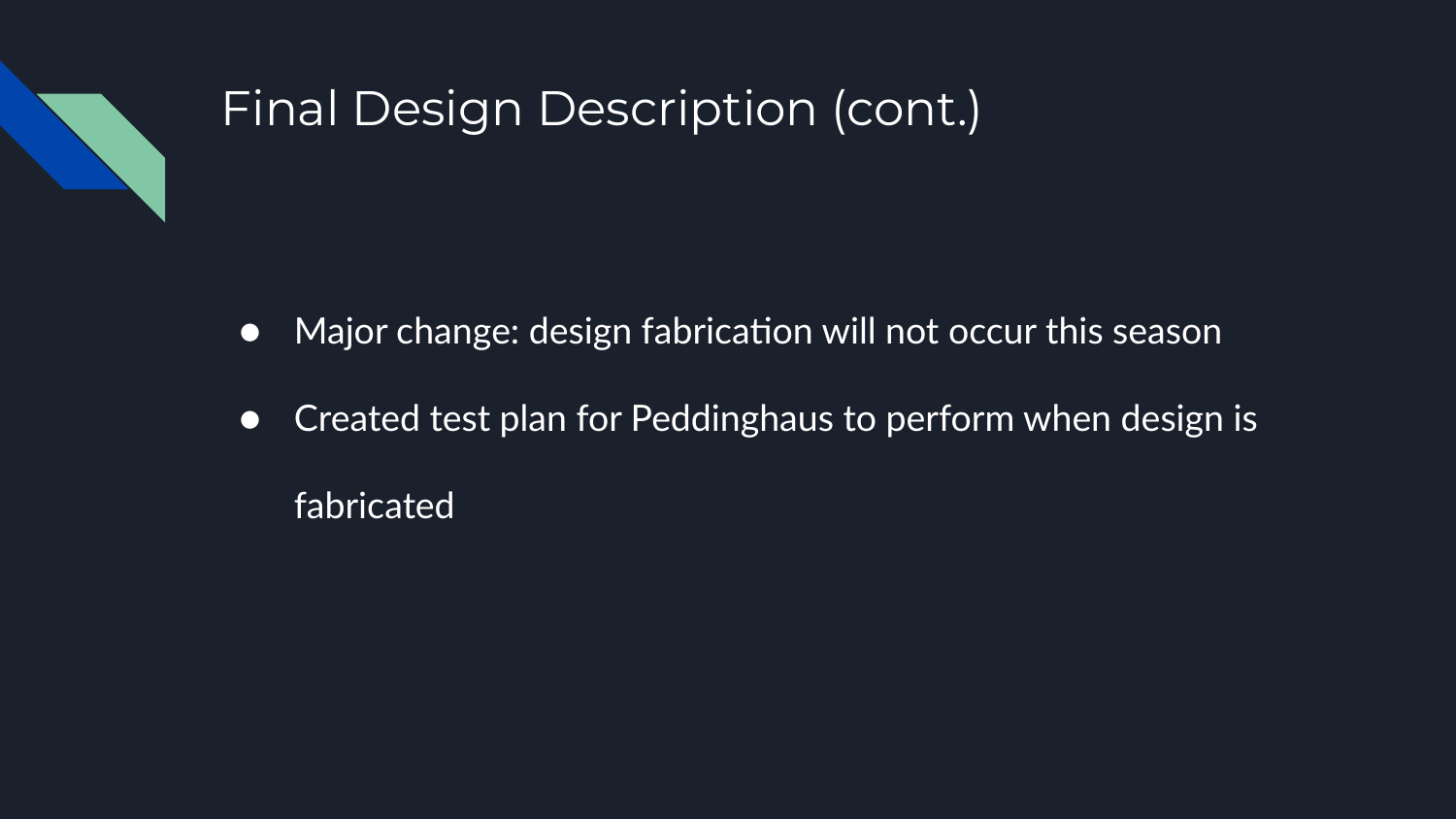

# Final Design Description (cont.)
Major change: design fabrication will not occur this season
Created test plan for Peddinghaus to perform when design is fabricated